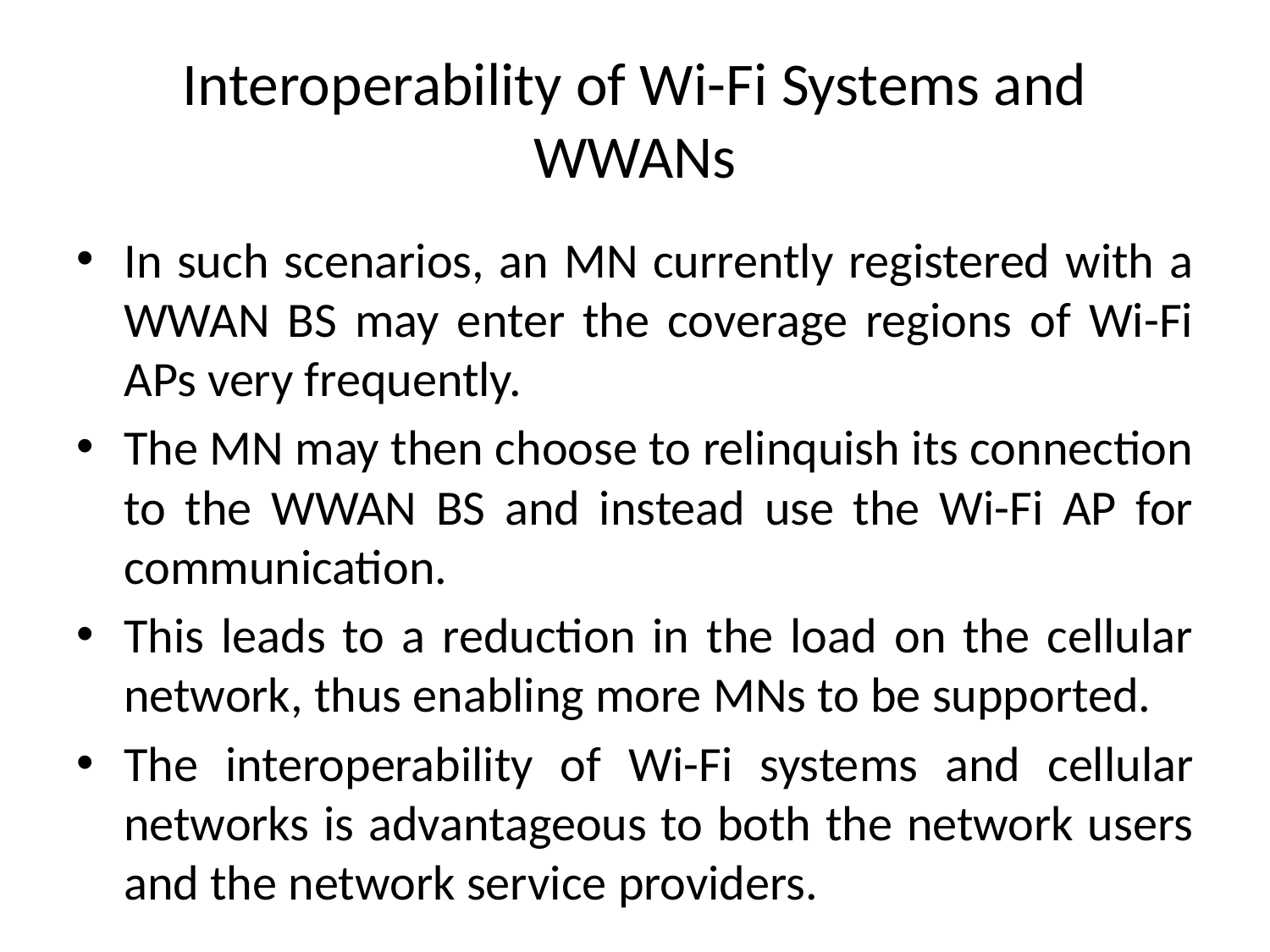

# Interoperability of Wi-Fi Systems and WWANs
In such scenarios, an MN currently registered with a WWAN BS may enter the coverage regions of Wi-Fi APs very frequently.
The MN may then choose to relinquish its connection to the WWAN BS and instead use the Wi-Fi AP for communication.
This leads to a reduction in the load on the cellular network, thus enabling more MNs to be supported.
The interoperability of Wi-Fi systems and cellular networks is advantageous to both the network users and the network service providers.